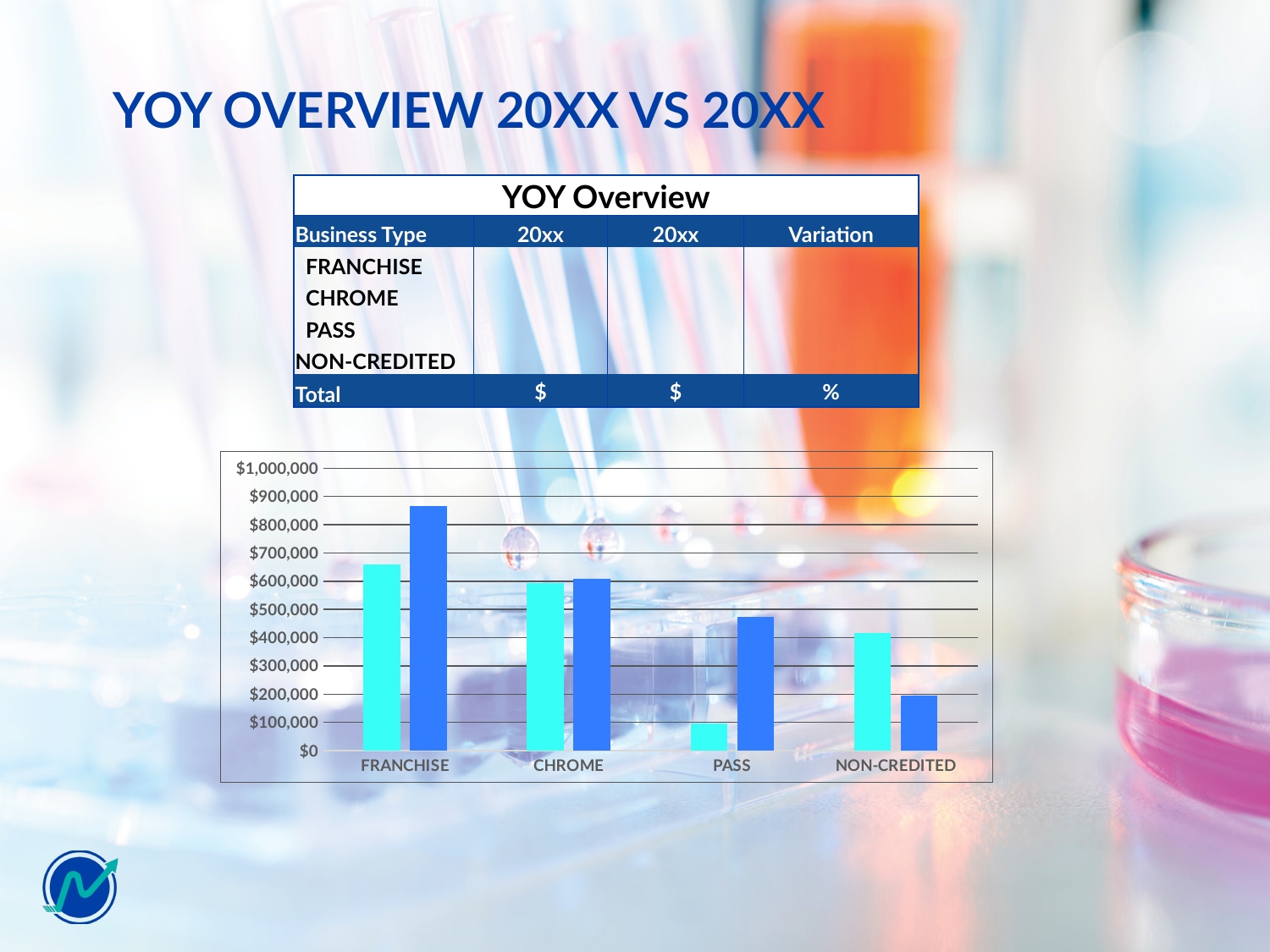

# YOY overview 20xx vs 20xx
| YOY Overview |  |  |  |
| --- | --- | --- | --- |
| Business Type | 20xx | 20xx | Variation |
| FRANCHISE |  |  |  |
| CHROME |  |  |  |
| PASS |  |  |  |
| NON-CREDITED |  |  |  |
| Total | $ | $ | % |

### Chart

| Category | 2015 | 2016 |
|---|---|---|
| FRANCHISE | 659238.4600000002 | 867228.7300000014 |
| CHROME | 592299.3299999996 | 607271.3599999996 |
| PASS | 95060.30000000003 | 474806.3299999987 |
| NON-CREDITED | 416249.53000000026 | 196267.49000000002 |